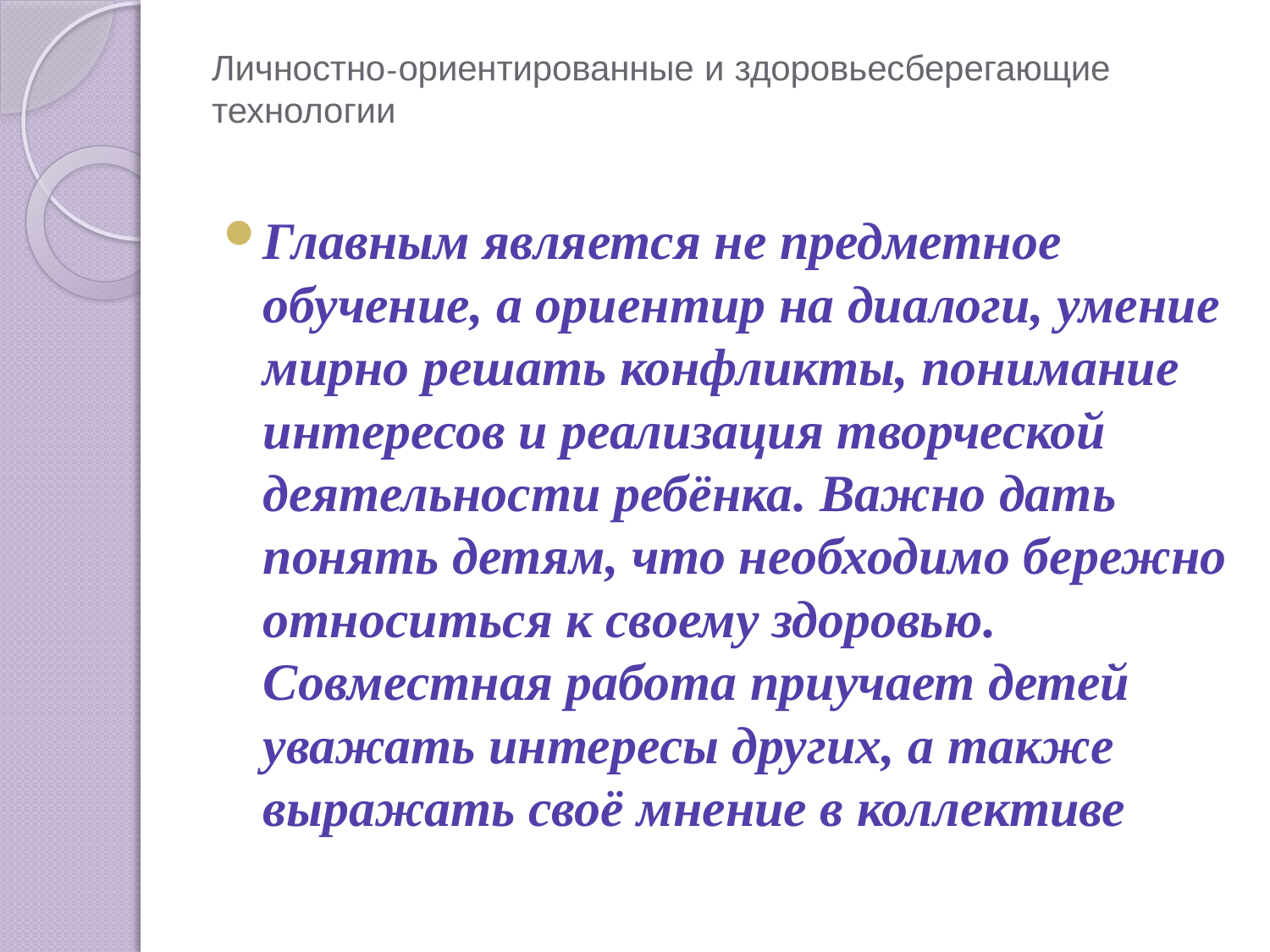

# Личностно-ориентированные и здоровьесберегающие технологии
Главным является не предметное обучение, а ориентир на диалоги, умение мирно решать конфликты, понимание интересов и реализация творческой деятельности ребёнка. Важно дать понять детям, что необходимо бережно относиться к своему здоровью. Совместная работа приучает детей уважать интересы других, а также выражать своё мнение в коллективе